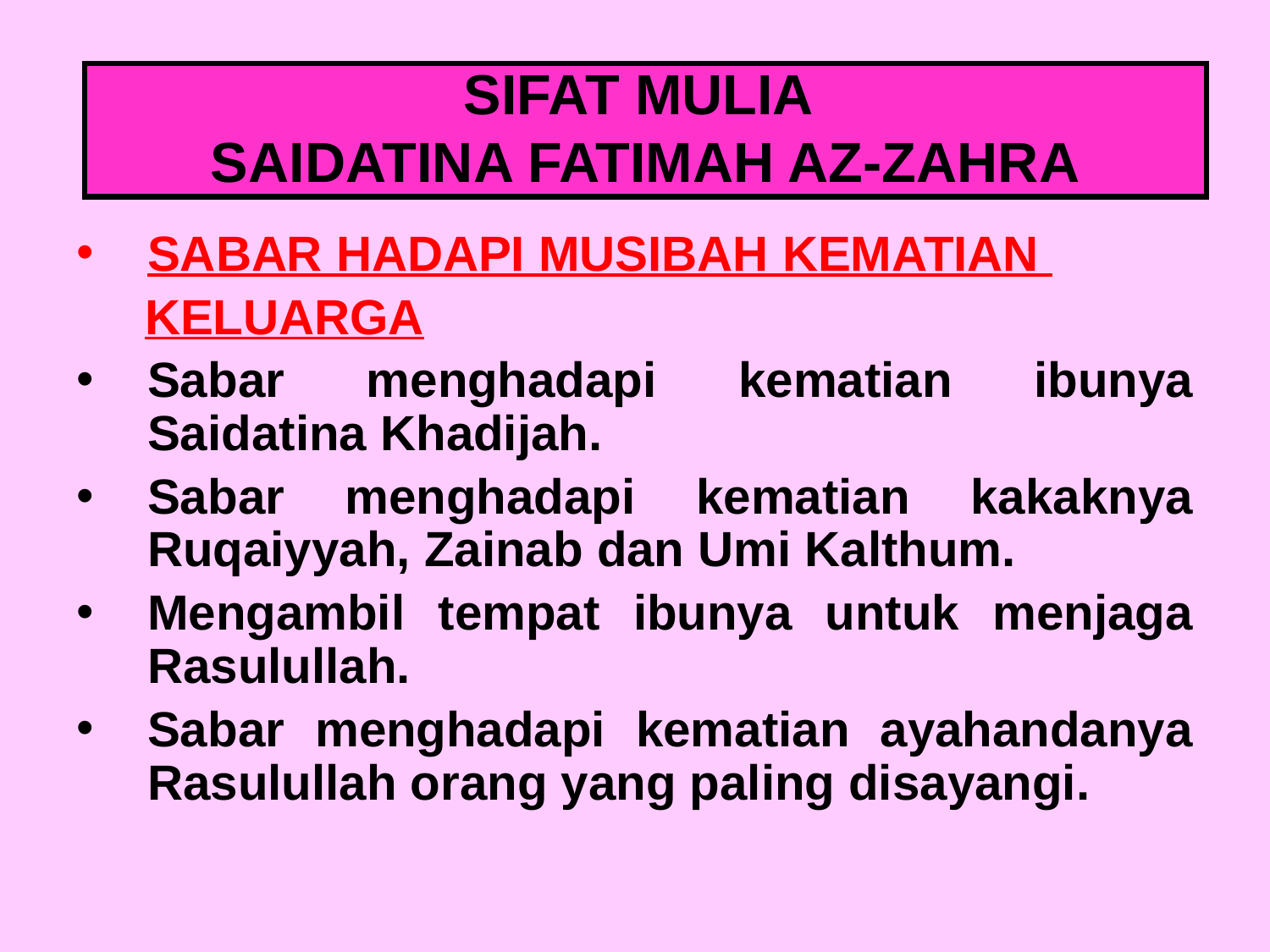

SIFAT MULIA
SAIDATINA FATIMAH AZ-ZAHRA
SABAR HADAPI MUSIBAH KEMATIAN
     KELUARGA
Sabar menghadapi kematian ibunya Saidatina Khadijah.
Sabar menghadapi kematian kakaknya Ruqaiyyah, Zainab dan Umi Kalthum.
Mengambil tempat ibunya untuk menjaga Rasulullah.
Sabar menghadapi kematian ayahandanya Rasulullah orang yang paling disayangi.